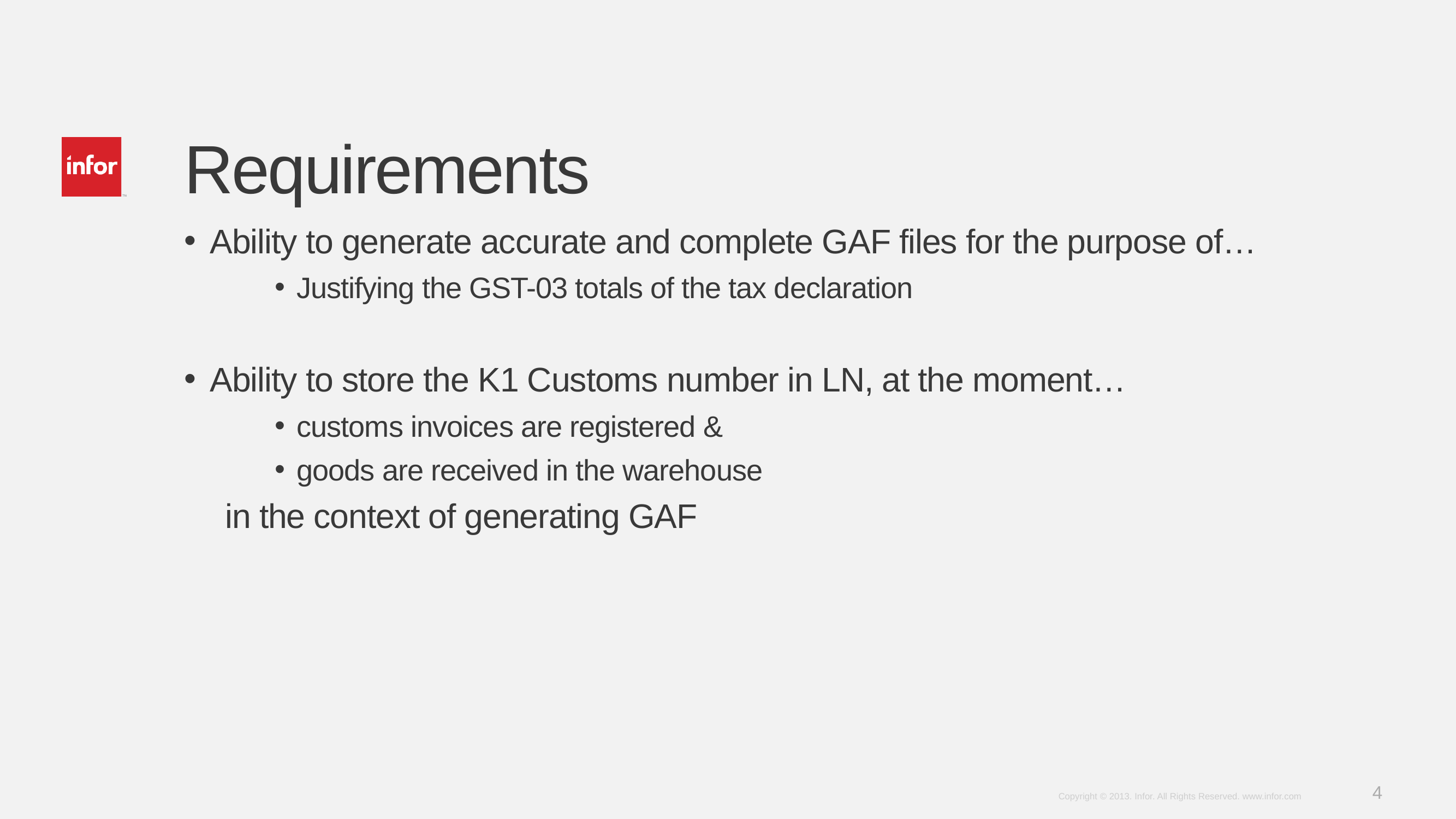

# Requirements
Ability to generate accurate and complete GAF files for the purpose of…
Justifying the GST-03 totals of the tax declaration

Ability to store the K1 Customs number in LN, at the moment…
customs invoices are registered &
goods are received in the warehouse
in the context of generating GAF